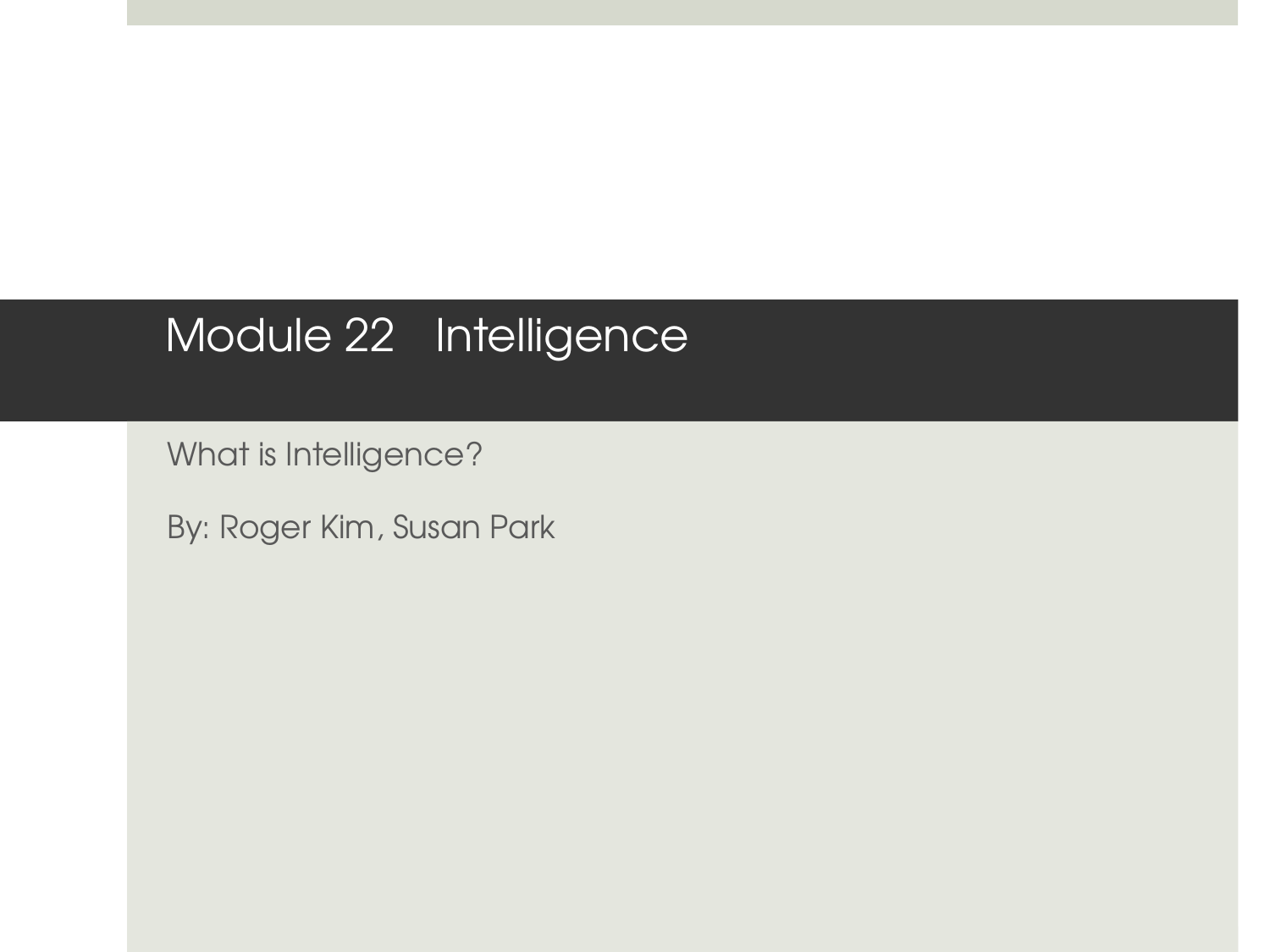

# Module 22	Intelligence
What is Intelligence?
By: Roger Kim, Susan Park